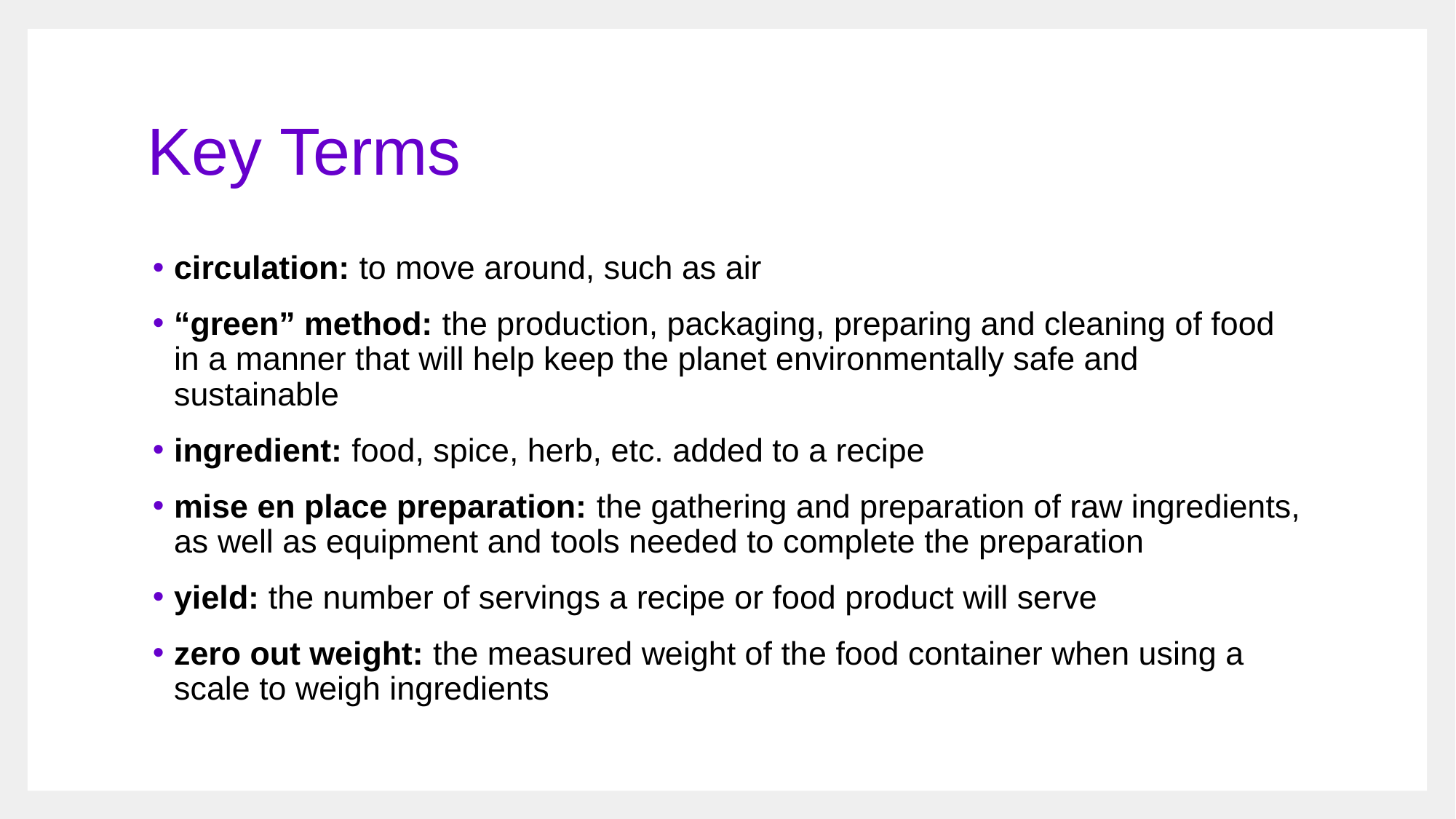

# Key Terms
circulation: to move around, such as air
“green” method: the production, packaging, preparing and cleaning of food in a manner that will help keep the planet environmentally safe and sustainable
ingredient: food, spice, herb, etc. added to a recipe
mise en place preparation: the gathering and preparation of raw ingredients, as well as equipment and tools needed to complete the preparation
yield: the number of servings a recipe or food product will serve
zero out weight: the measured weight of the food container when using a scale to weigh ingredients